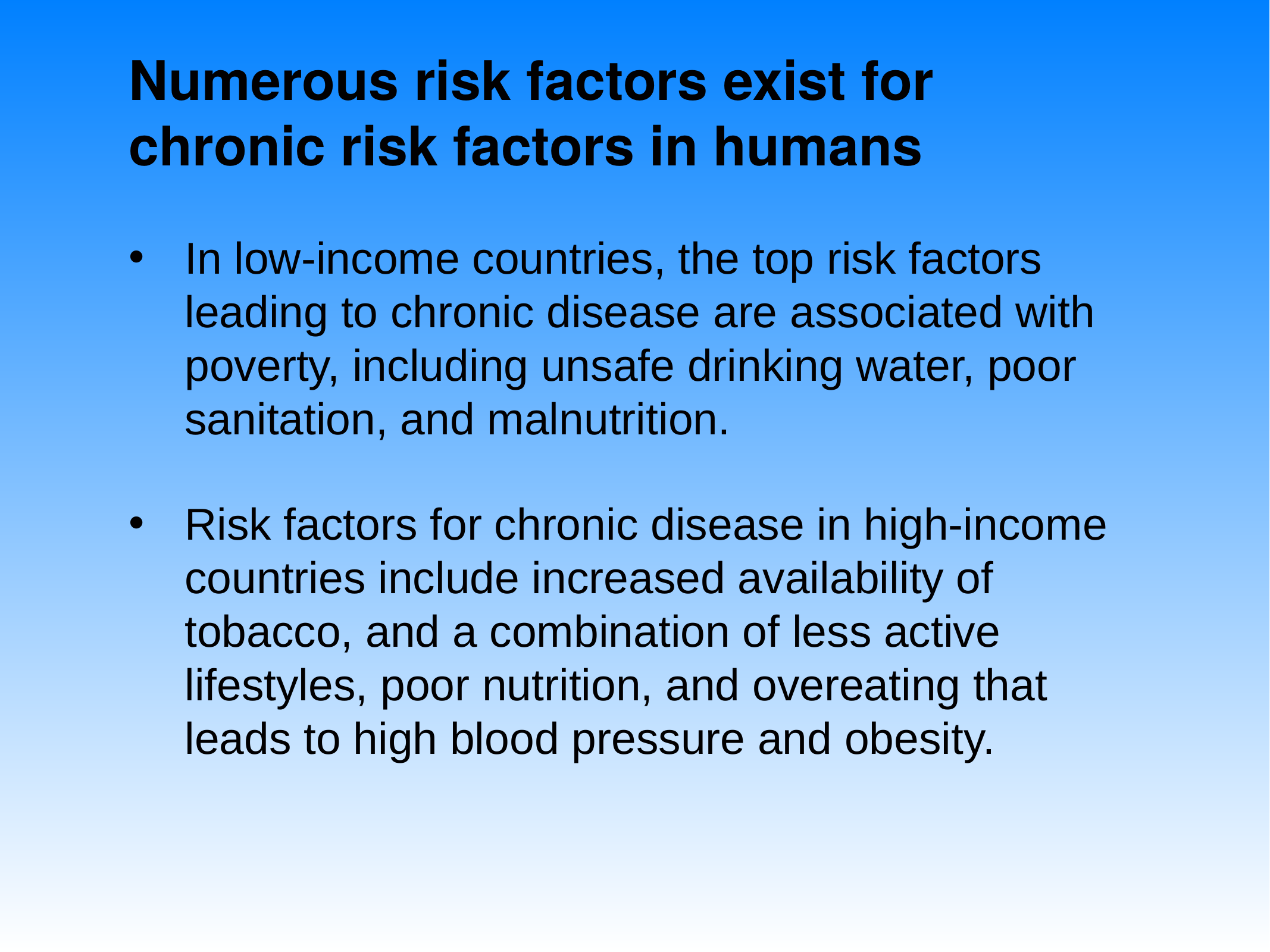

# Numerous risk factors exist for chronic risk factors in humans
In low-income countries, the top risk factors leading to chronic disease are associated with poverty, including unsafe drinking water, poor sanitation, and malnutrition.
Risk factors for chronic disease in high-income countries include increased availability of tobacco, and a combination of less active lifestyles, poor nutrition, and overeating that leads to high blood pressure and obesity.